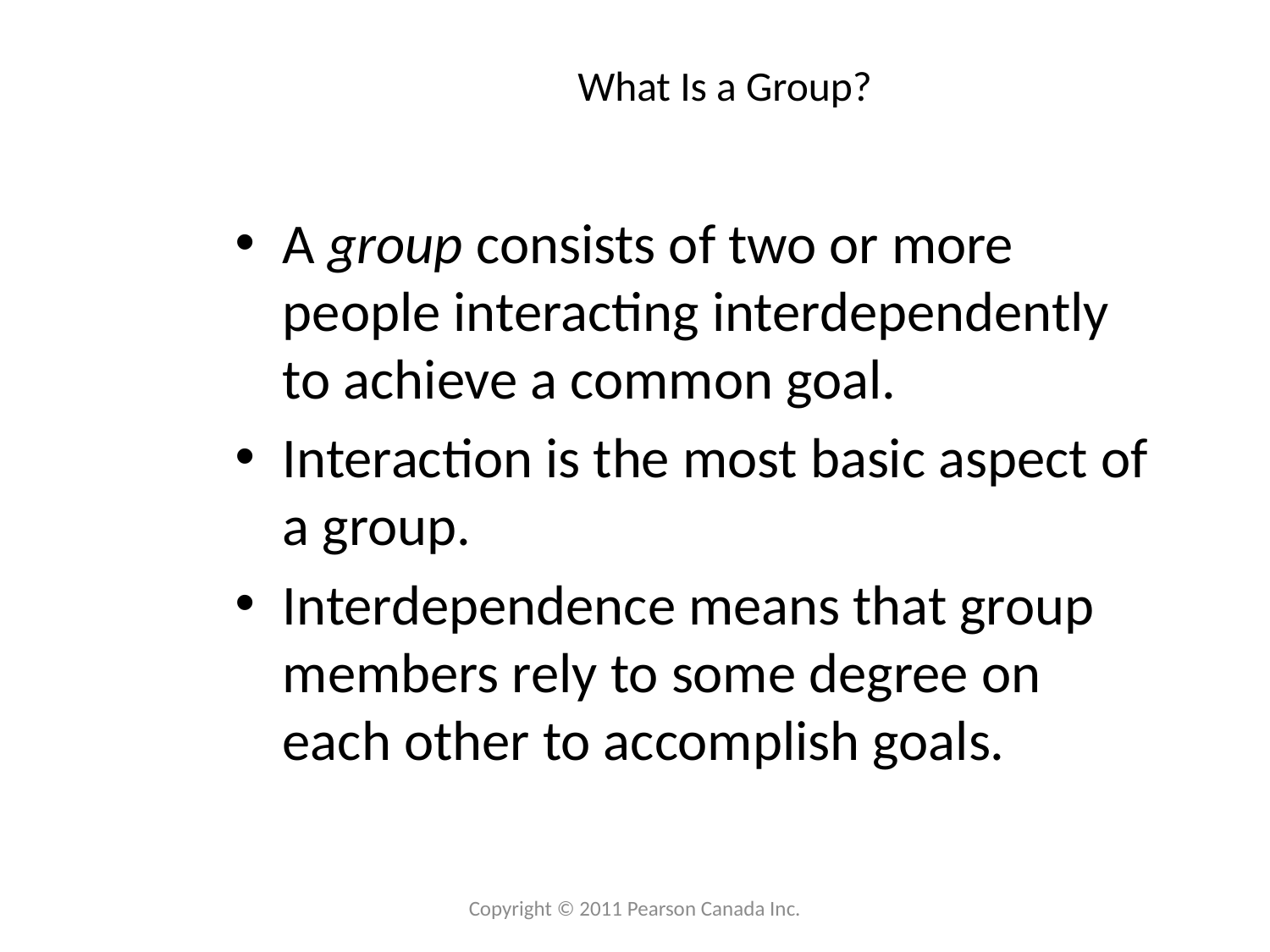

# What Is a Group?
A group consists of two or more people interacting interdependently to achieve a common goal.
Interaction is the most basic aspect of a group.
Interdependence means that group members rely to some degree on each other to accomplish goals.
Copyright © 2011 Pearson Canada Inc.